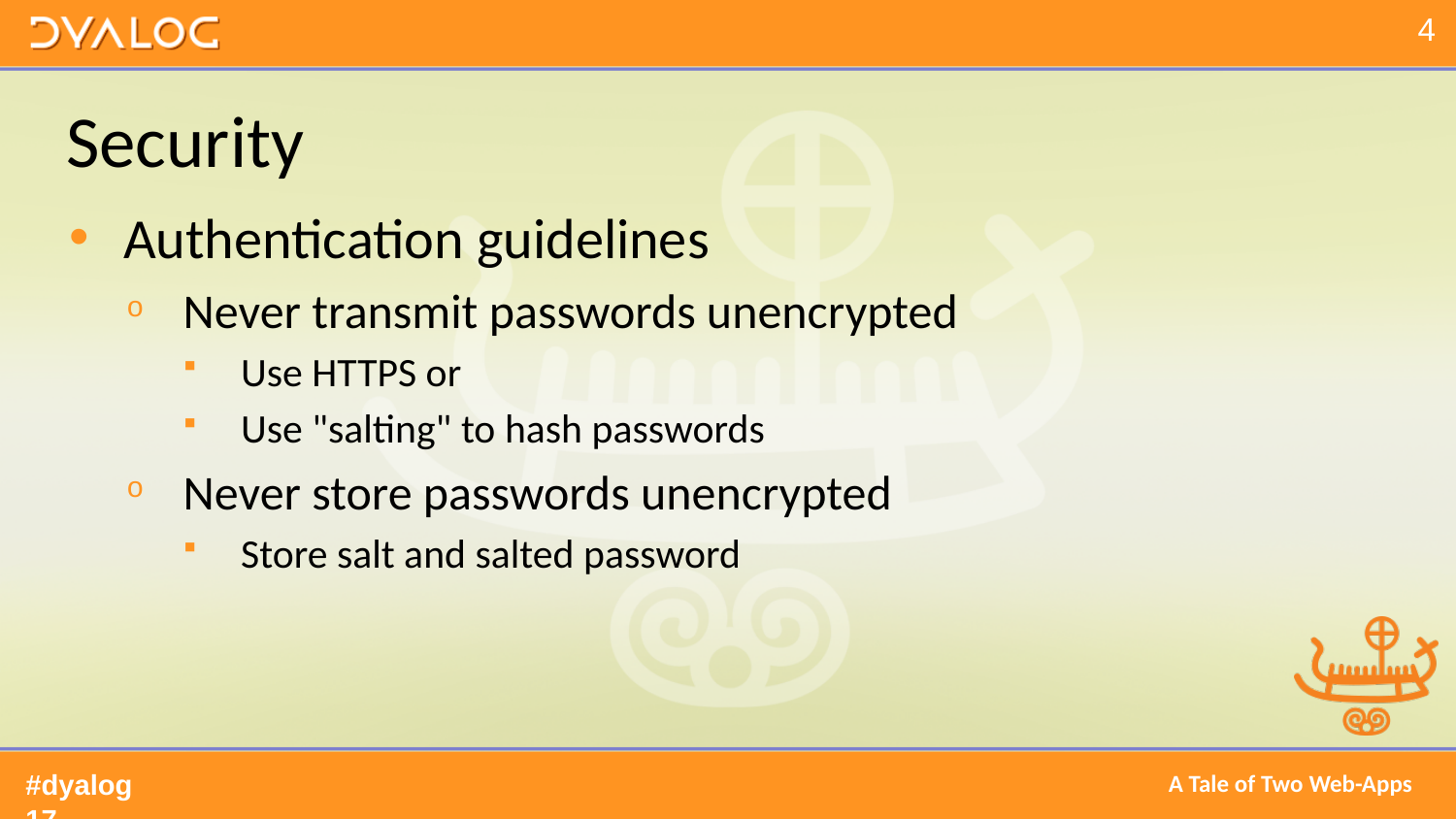

# Security

Authentication guidelines
Never transmit passwords unencrypted
Use HTTPS or
Use "salting" to hash passwords
Never store passwords unencrypted
Store salt and salted password
A Tale of Two Web-Apps